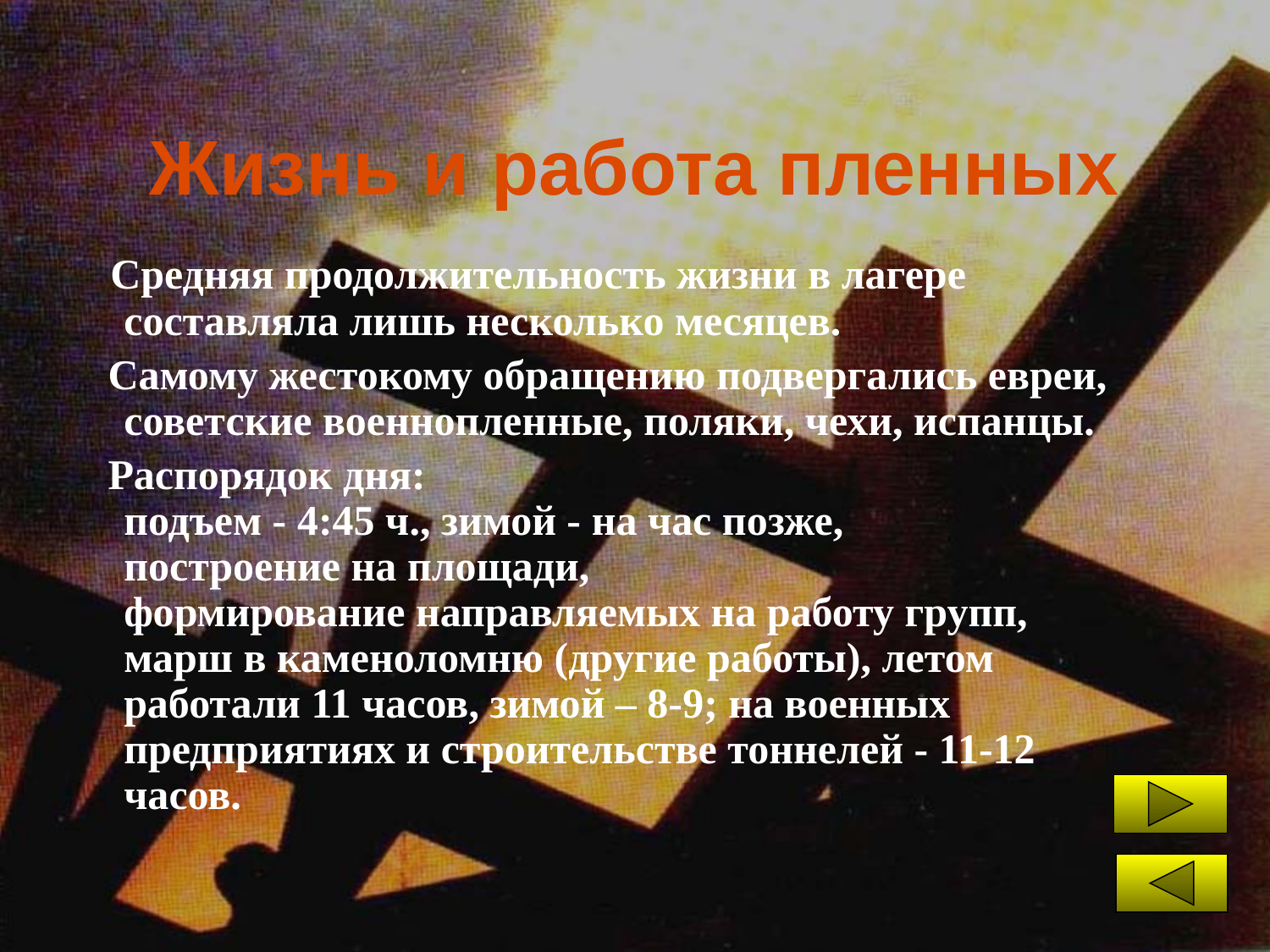

# Жизнь и работа пленных
   Средняя продолжительность жизни в лагере составляла лишь несколько месяцев.
   Самому жестокому обращению подвергались евреи, советские военнопленные, поляки, чехи, испанцы.
   Распорядок дня:
подъем - 4:45 ч., зимой - на час позже,
построение на площади,
формирование направляемых на работу групп,
марш в каменоломню (другие работы), летом работали 11 часов, зимой – 8-9; на военных предприятиях и строительстве тоннелей - 11-12 часов.